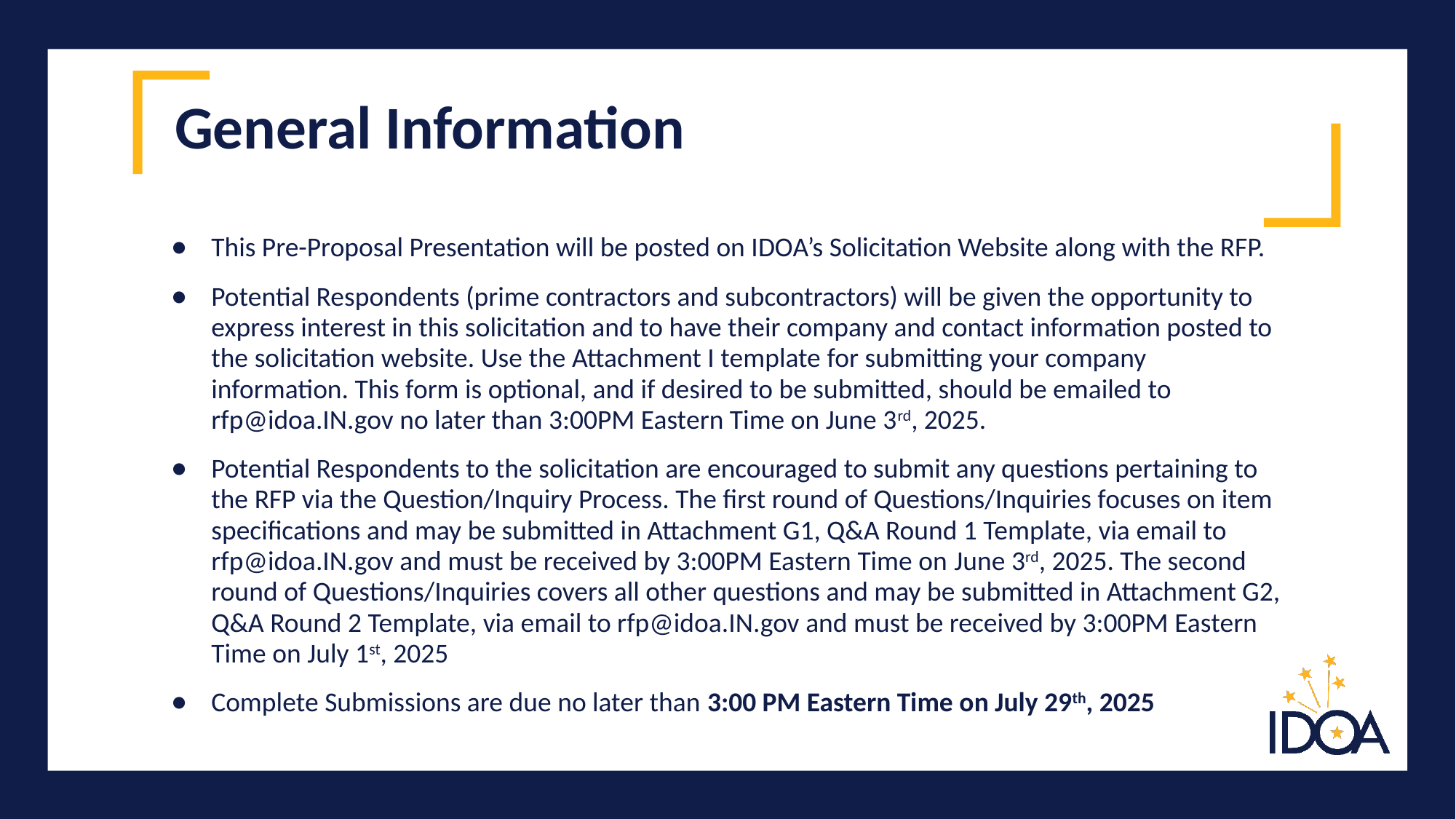

# General Information
This Pre-Proposal Presentation will be posted on IDOA’s Solicitation Website along with the RFP.
Potential Respondents (prime contractors and subcontractors) will be given the opportunity to express interest in this solicitation and to have their company and contact information posted to the solicitation website. Use the Attachment I template for submitting your company information. This form is optional, and if desired to be submitted, should be emailed to rfp@idoa.IN.gov no later than 3:00PM Eastern Time on June 3rd, 2025.
Potential Respondents to the solicitation are encouraged to submit any questions pertaining to the RFP via the Question/Inquiry Process. The first round of Questions/Inquiries focuses on item specifications and may be submitted in Attachment G1, Q&A Round 1 Template, via email to rfp@idoa.IN.gov and must be received by 3:00PM Eastern Time on June 3rd, 2025. The second round of Questions/Inquiries covers all other questions and may be submitted in Attachment G2, Q&A Round 2 Template, via email to rfp@idoa.IN.gov and must be received by 3:00PM Eastern Time on July 1st, 2025
Complete Submissions are due no later than 3:00 PM Eastern Time on July 29th, 2025